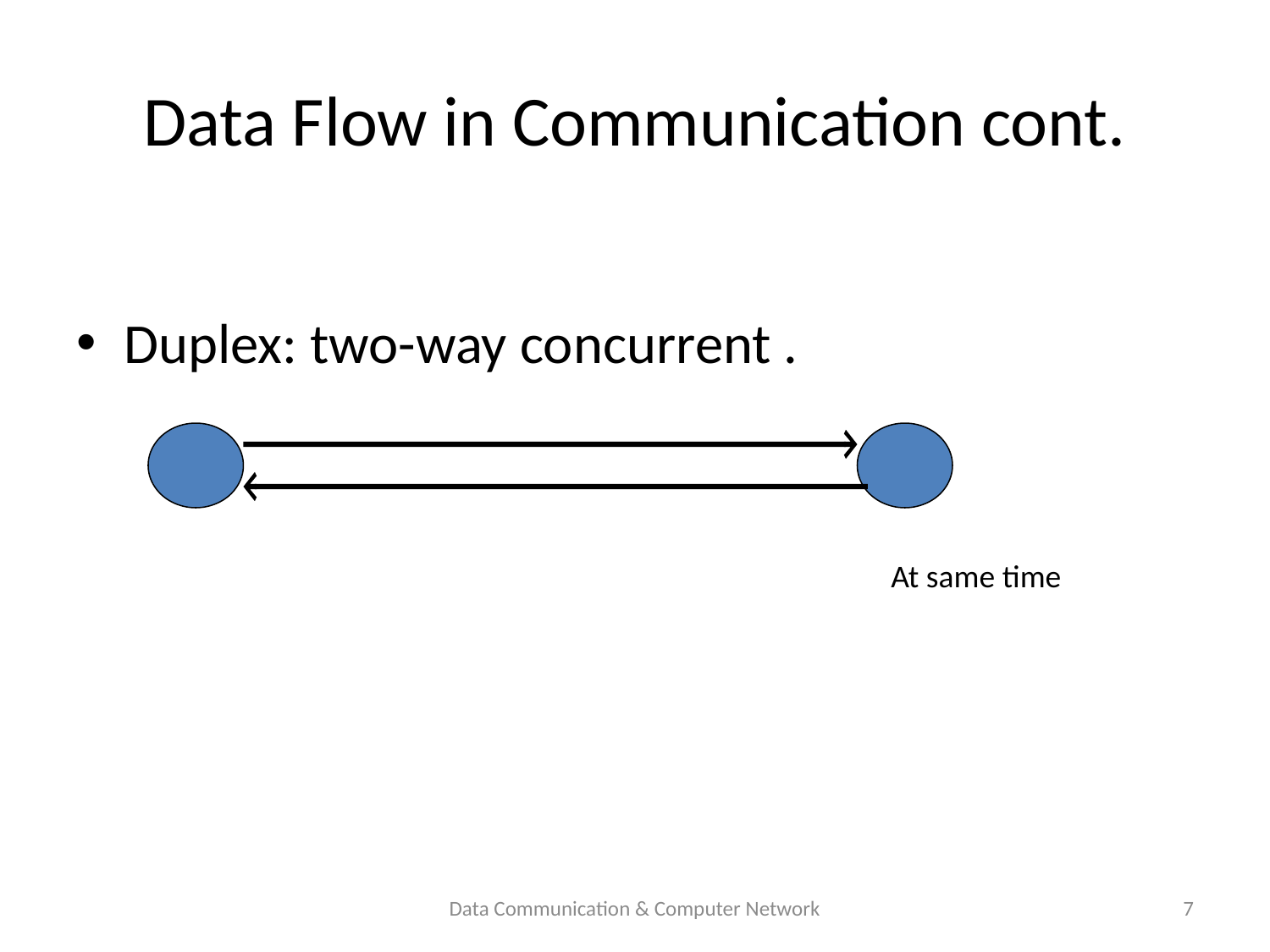

# Data Flow in Communication cont.

Duplex: two-way concurrent .

At same time
Data Communication & Computer Network
7